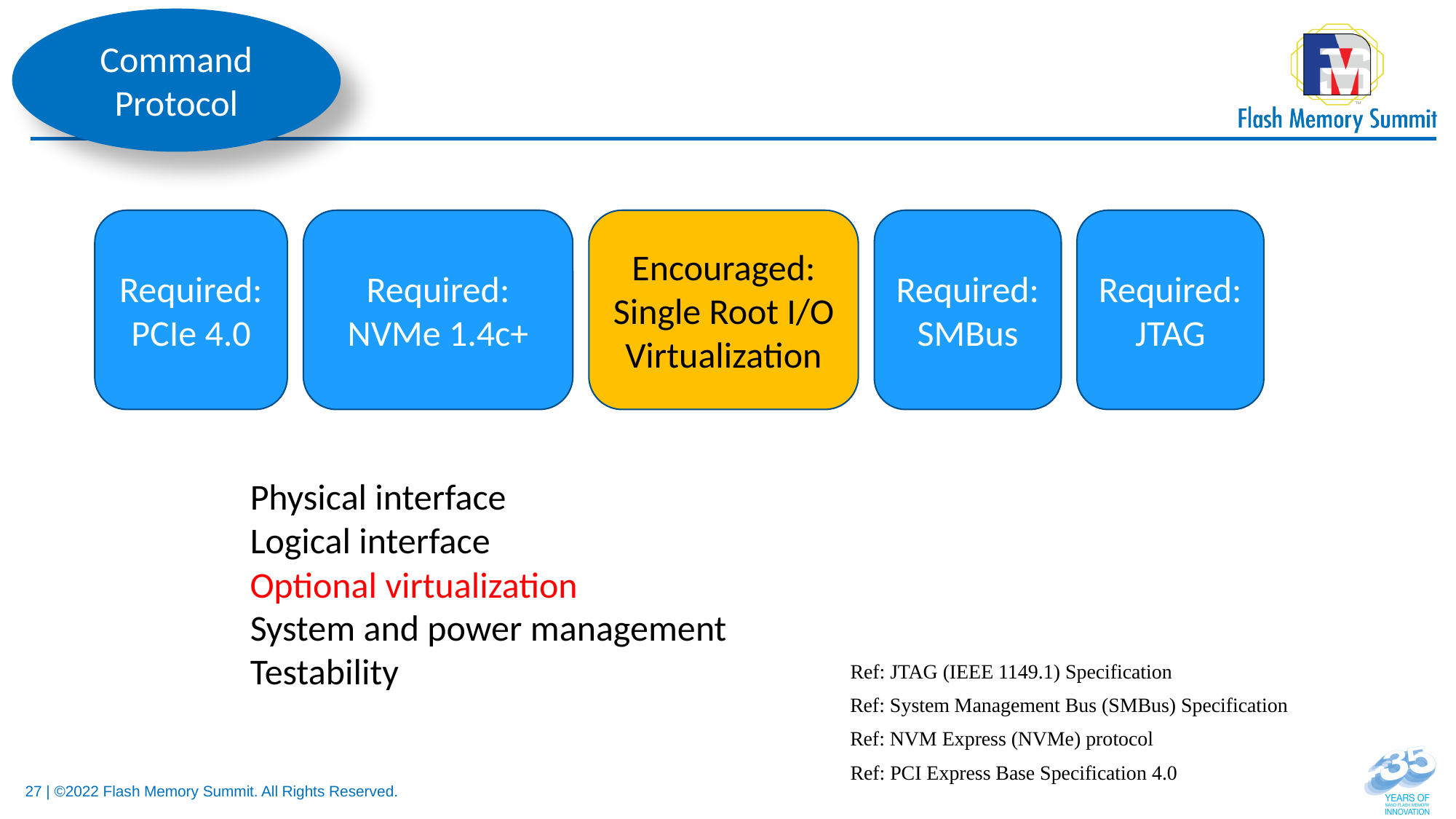

Command
Protocol
Required:
PCIe 4.0
Required:
NVMe 1.4c+
Encouraged:
Single Root I/O Virtualization
Required:
SMBus
Required:
JTAG
Physical interface
Logical interface

System and power management
Testability
Optional virtualization
Ref: JTAG (IEEE 1149.1) Specification
Ref: System Management Bus (SMBus) Specification
Ref: NVM Express (NVMe) protocol
Ref: PCI Express Base Specification 4.0